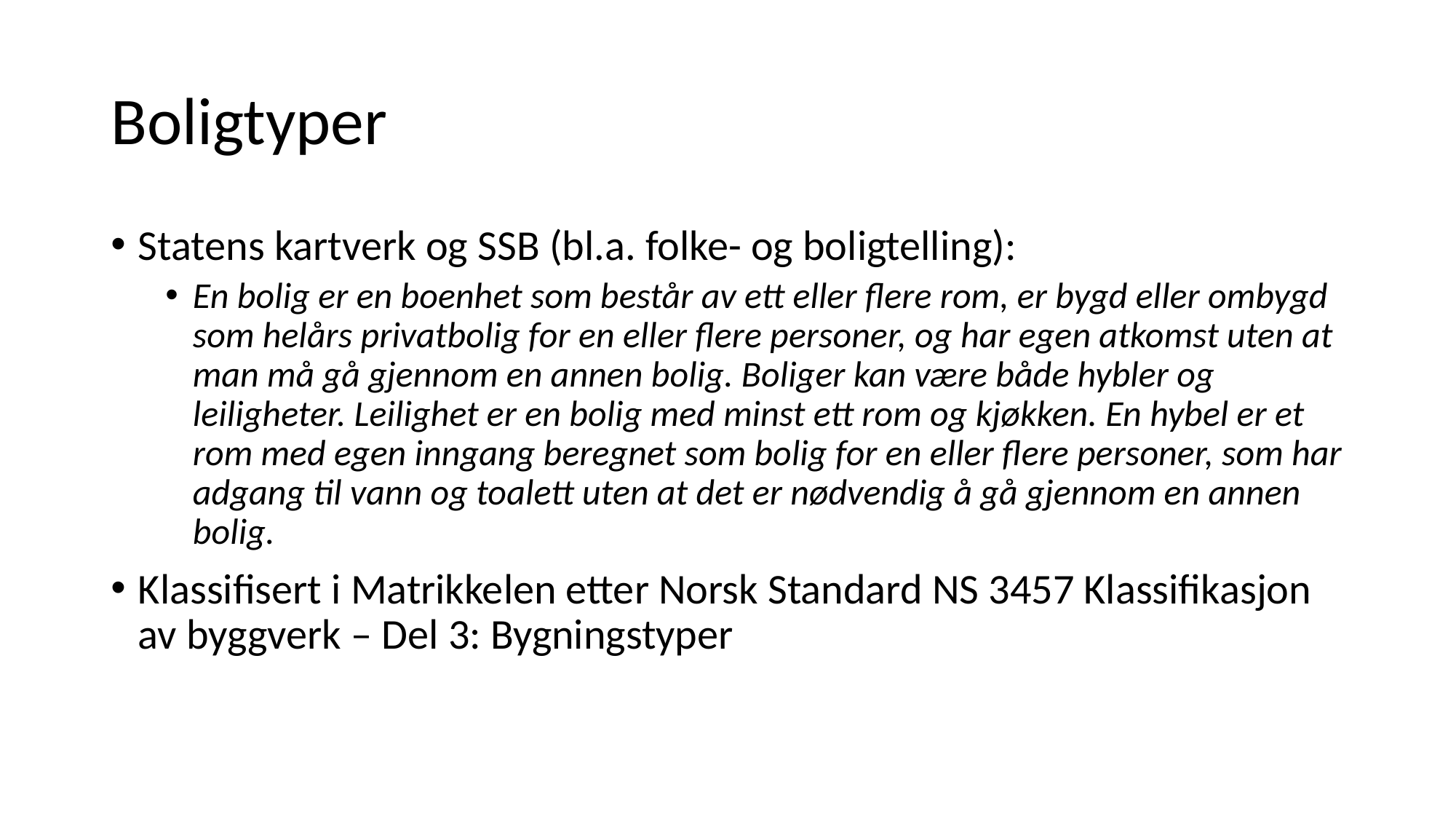

# Boligtyper
Statens kartverk og SSB (bl.a. folke- og boligtelling):
En bolig er en boenhet som består av ett eller flere rom, er bygd eller ombygd som helårs privatbolig for en eller flere personer, og har egen atkomst uten at man må gå gjennom en annen bolig. Boliger kan være både hybler og leiligheter. Leilighet er en bolig med minst ett rom og kjøkken. En hybel er et rom med egen inngang beregnet som bolig for en eller flere personer, som har adgang til vann og toalett uten at det er nødvendig å gå gjennom en annen bolig.
Klassifisert i Matrikkelen etter Norsk Standard NS 3457 Klassifikasjon av byggverk – Del 3: Bygningstyper